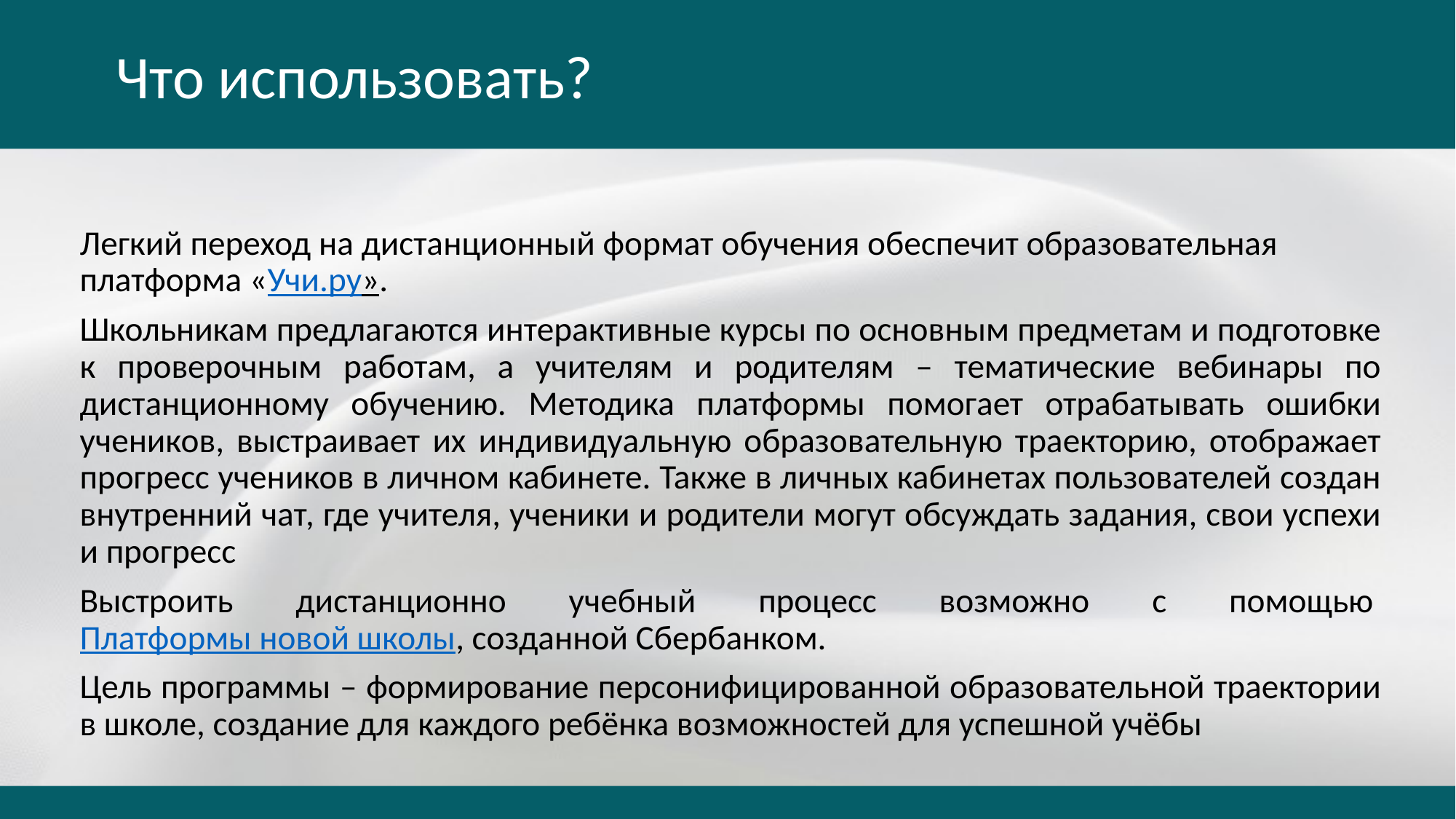

# Что использовать?

Легкий переход на дистанционный формат обучения обеспечит образовательная платформа «Учи.ру».
Школьникам предлагаются интерактивные курсы по основным предметам и подготовке к проверочным работам, а учителям и родителям – тематические вебинары по дистанционному обучению. Методика платформы помогает отрабатывать ошибки учеников, выстраивает их индивидуальную образовательную траекторию, отображает прогресс учеников в личном кабинете. Также в личных кабинетах пользователей создан внутренний чат, где учителя, ученики и родители могут обсуждать задания, свои успехи и прогресс
Выстроить дистанционно учебный процесс возможно с помощью Платформы новой школы, созданной Сбербанком.
Цель программы – формирование персонифицированной образовательной траектории в школе, создание для каждого ребёнка возможностей для успешной учёбы